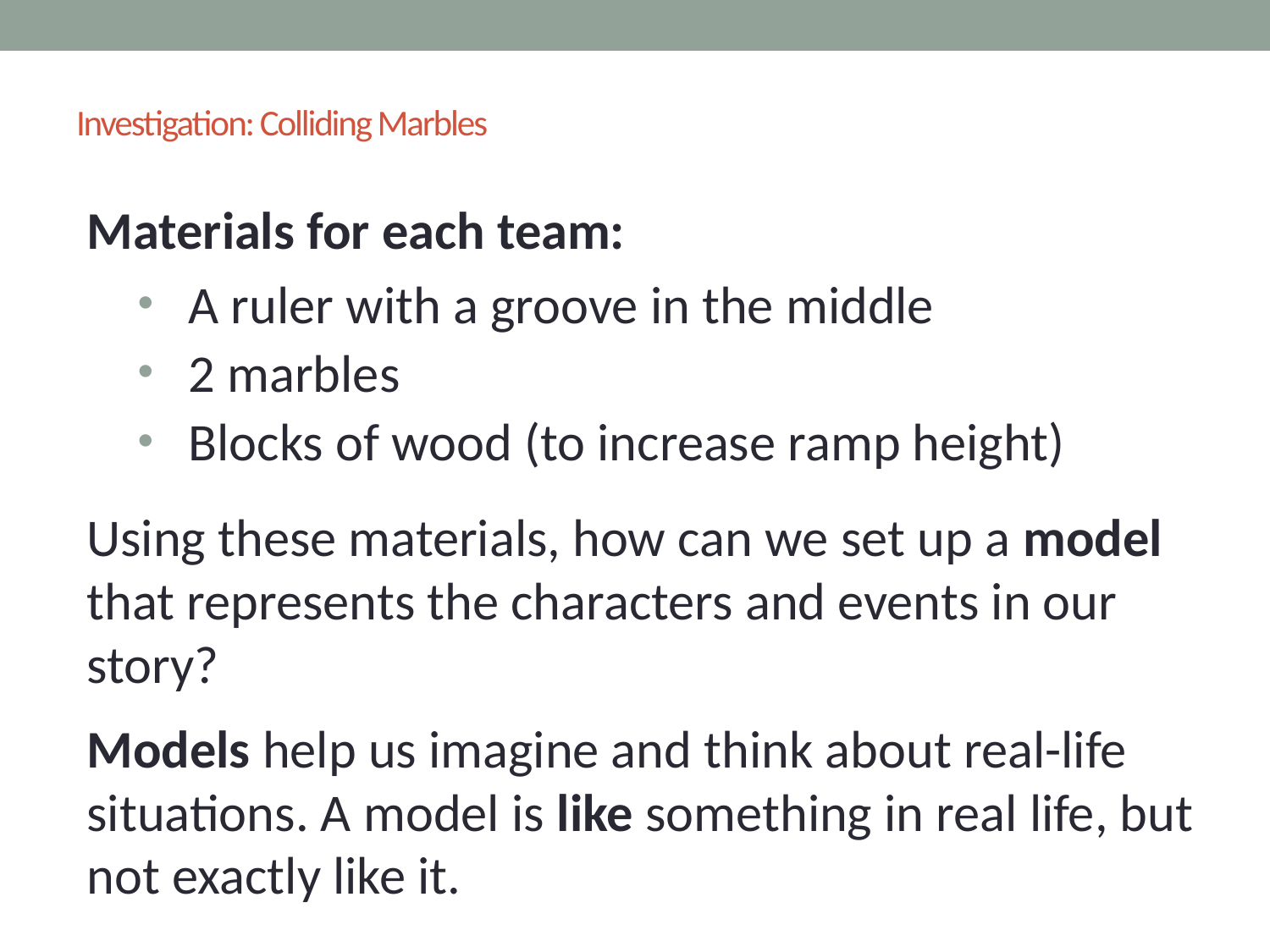

# Investigation: Colliding Marbles
Materials for each team:
A ruler with a groove in the middle
2 marbles
Blocks of wood (to increase ramp height)
Using these materials, how can we set up a model that represents the characters and events in our story?
Models help us imagine and think about real-life situations. A model is like something in real life, but not exactly like it.